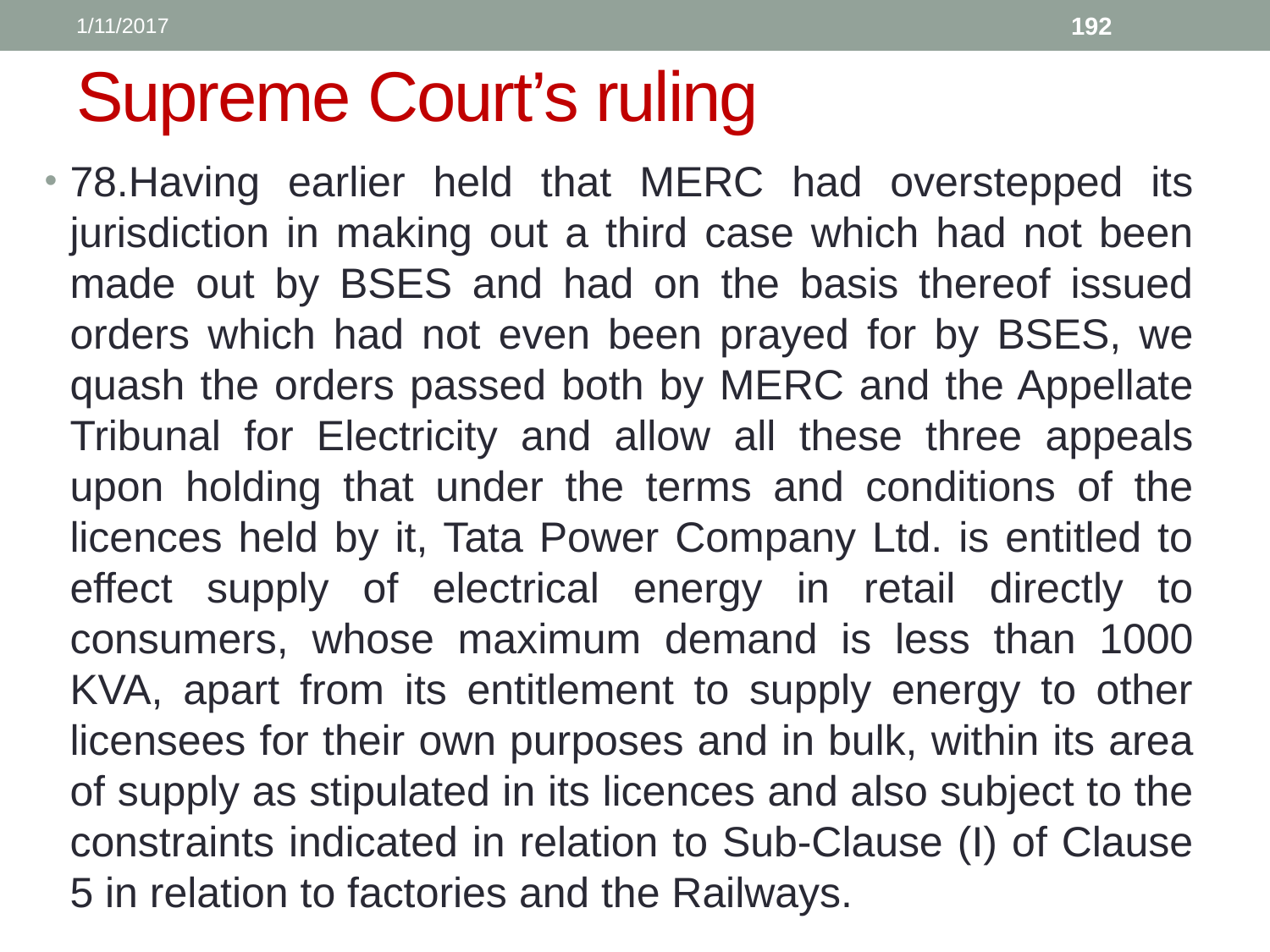

1/11/2017
192
# Supreme Court’s ruling
78.Having earlier held that MERC had overstepped its jurisdiction in making out a third case which had not been made out by BSES and had on the basis thereof issued orders which had not even been prayed for by BSES, we quash the orders passed both by MERC and the Appellate Tribunal for Electricity and allow all these three appeals upon holding that under the terms and conditions of the licences held by it, Tata Power Company Ltd. is entitled to effect supply of electrical energy in retail directly to consumers, whose maximum demand is less than 1000 KVA, apart from its entitlement to supply energy to other licensees for their own purposes and in bulk, within its area of supply as stipulated in its licences and also subject to the constraints indicated in relation to Sub-Clause (I) of Clause 5 in relation to factories and the Railways.